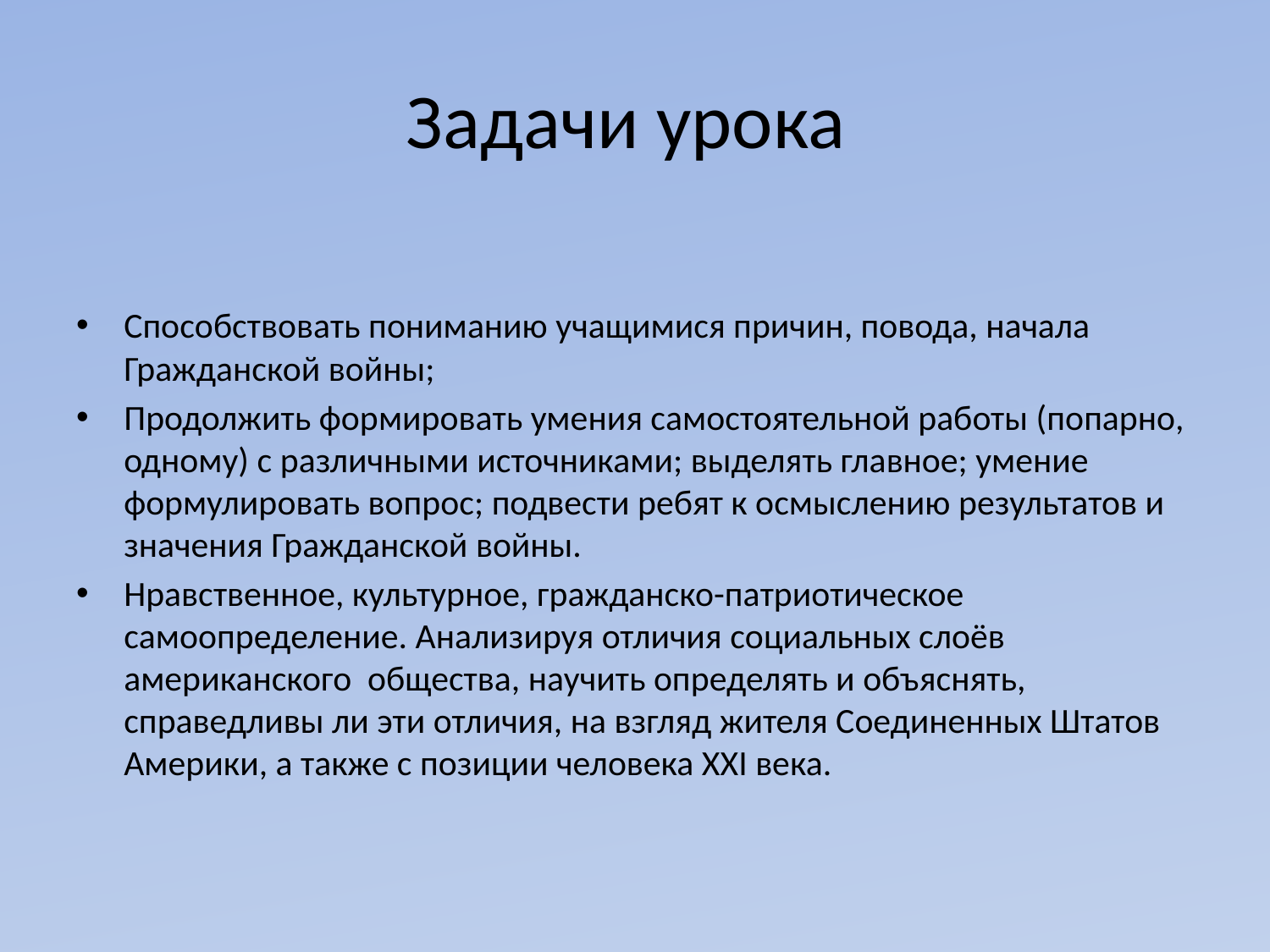

# Задачи урока

Способствовать пониманию учащимися причин, повода, начала Гражданской войны;
Продолжить формировать умения самостоятельной работы (попарно, одному) с различными источниками; выделять главное; умение формулировать вопрос; подвести ребят к осмыслению результатов и значения Гражданской войны.
Нравственное, культурное, гражданско-патриотическое самоопределение. Анализируя отличия социальных слоёв американского  общества, научить определять и объяснять, справедливы ли эти отличия, на взгляд жителя Соединенных Штатов Америки, а также с позиции человека XXI века.